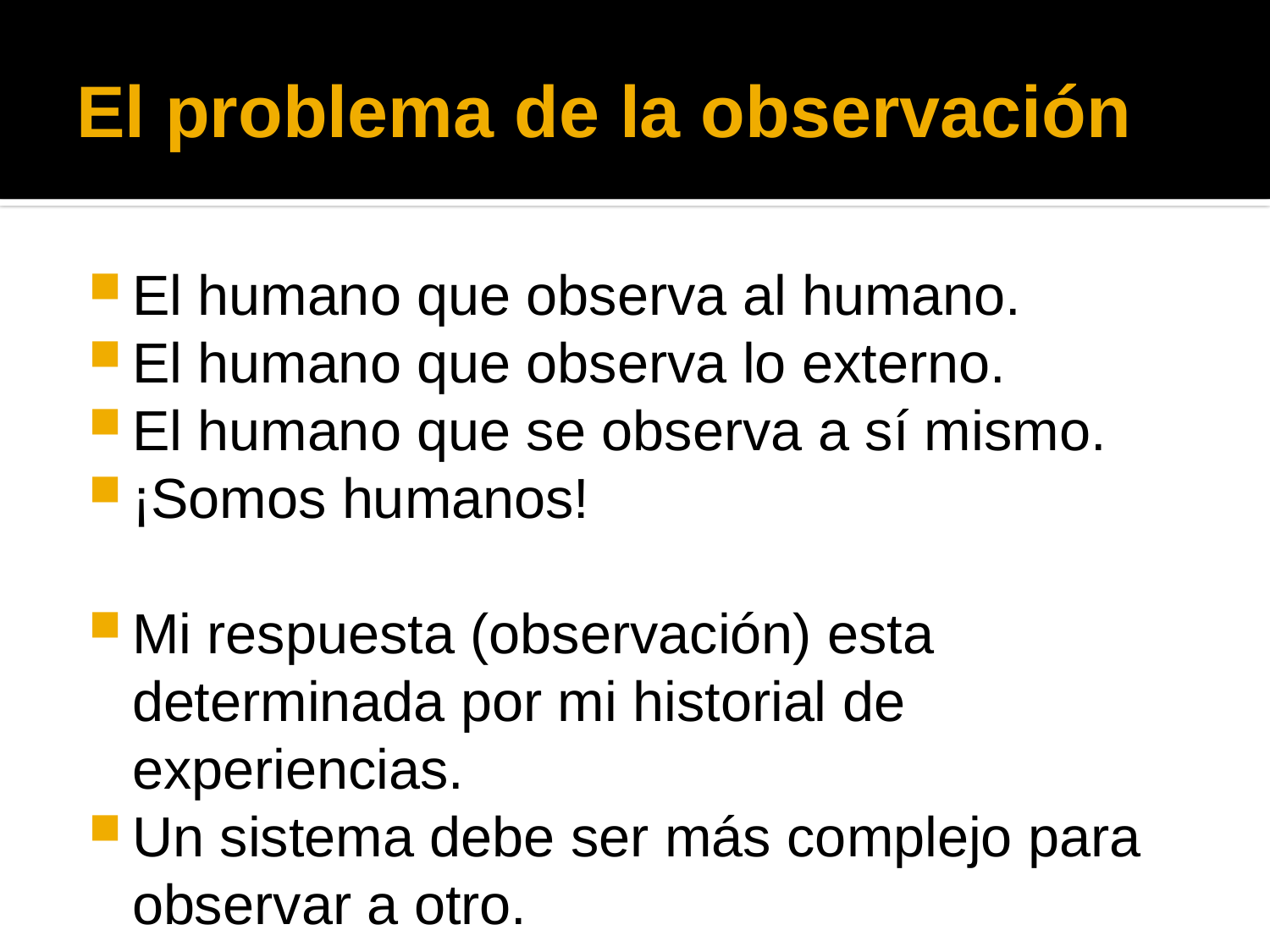

# El problema de la observación
El humano que observa al humano.
El humano que observa lo externo.
El humano que se observa a sí mismo.
¡Somos humanos!

Mi respuesta (observación) esta determinada por mi historial de experiencias.
Un sistema debe ser más complejo para observar a otro.